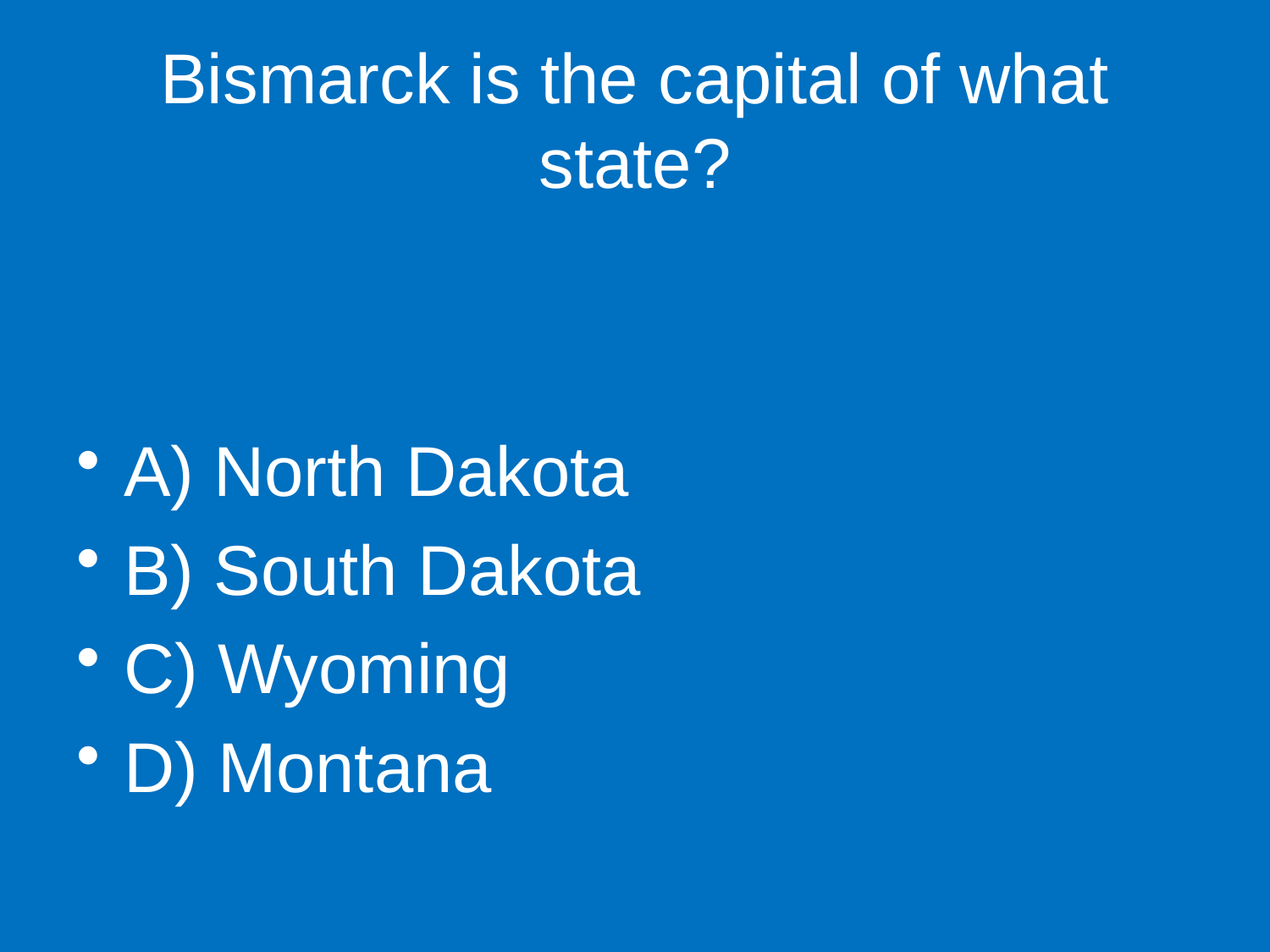

# Bismarck is the capital of what state?

A) North Dakota
B) South Dakota
C) Wyoming
D) Montana